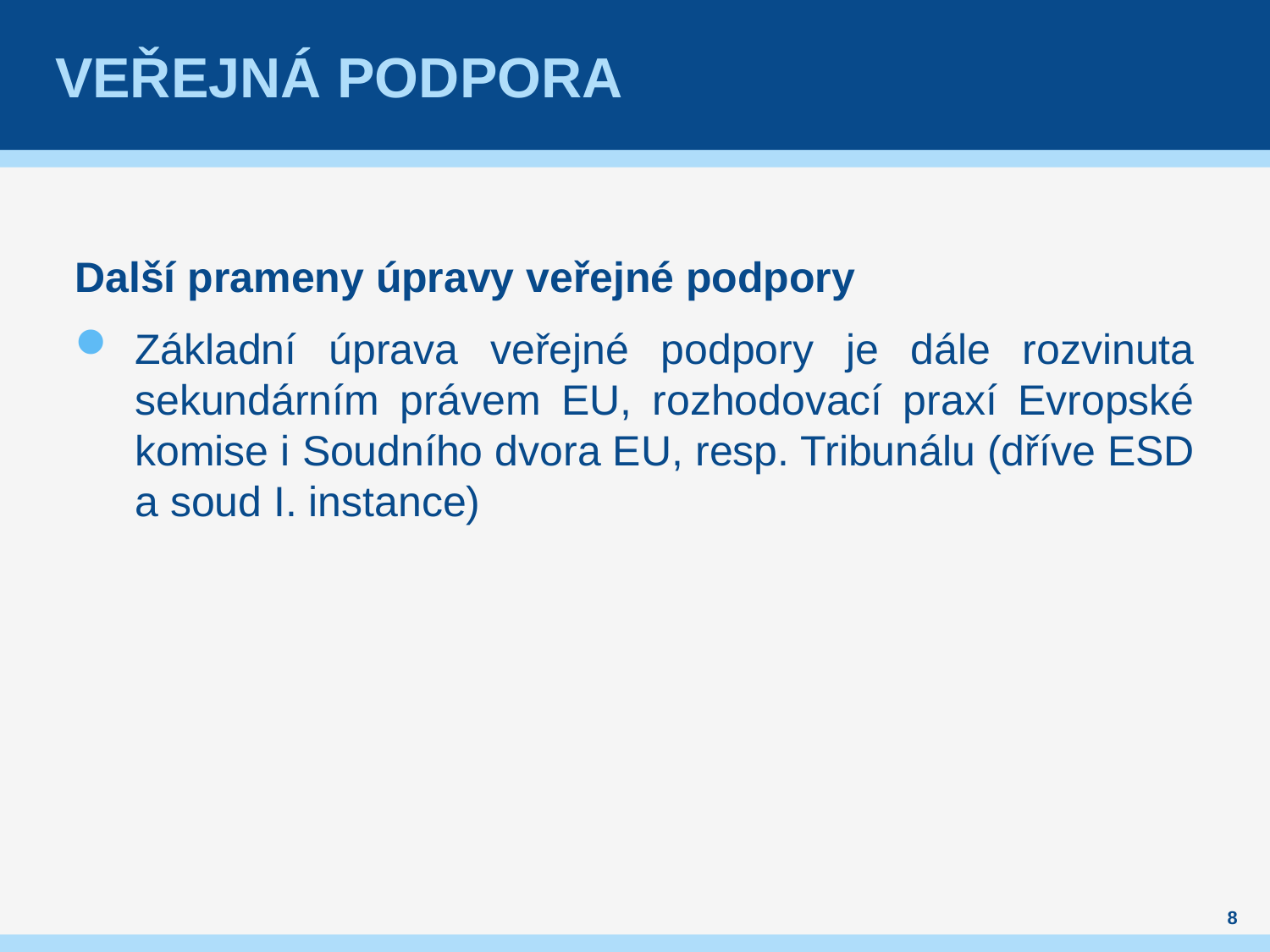

# Veřejná podpora
Další prameny úpravy veřejné podpory
Základní úprava veřejné podpory je dále rozvinuta sekundárním právem EU, rozhodovací praxí Evropské komise i Soudního dvora EU, resp. Tribunálu (dříve ESD a soud I. instance)

8